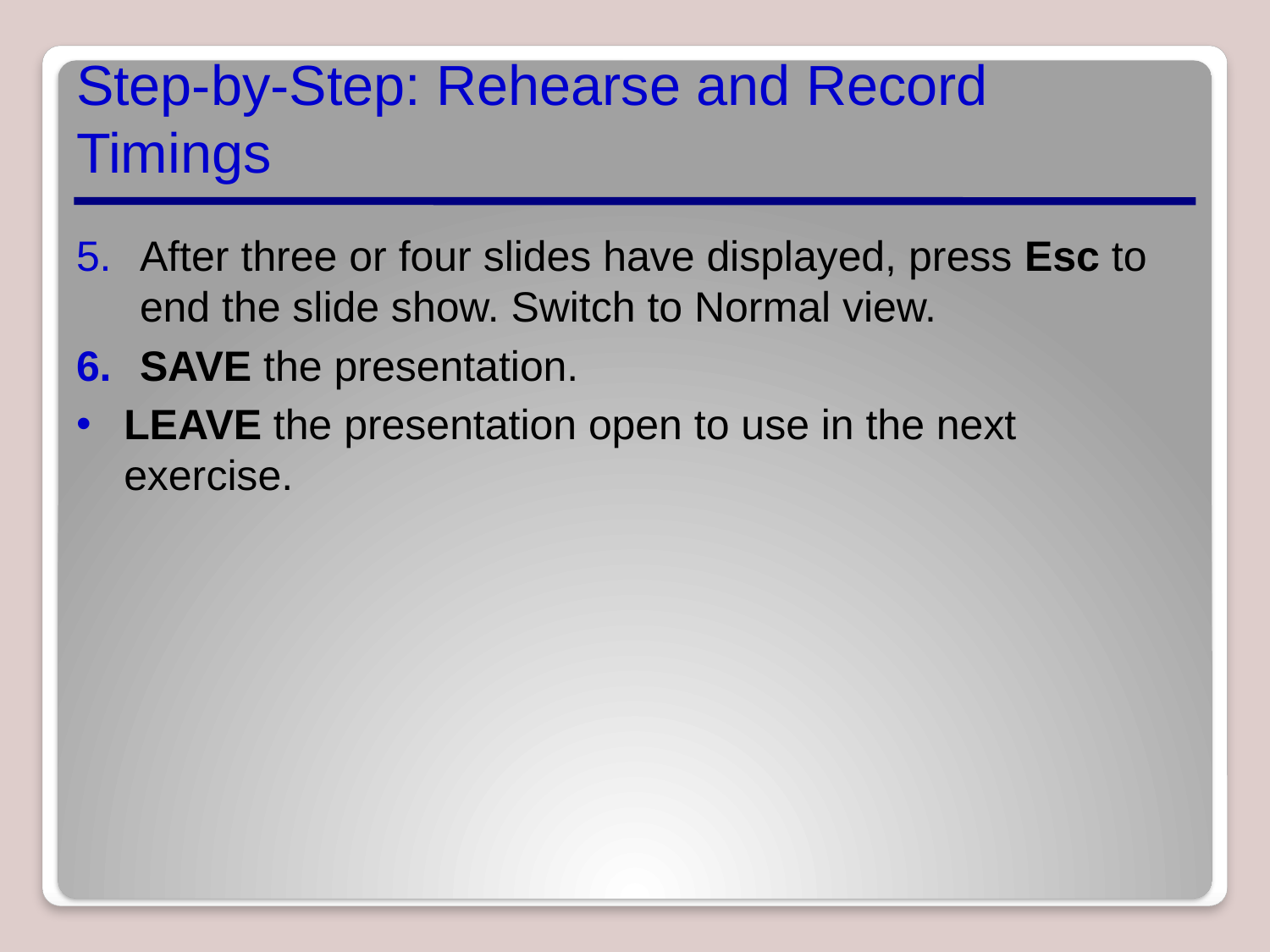

# Step-by-Step: Rehearse and Record Timings
After three or four slides have displayed, press Esc to end the slide show. Switch to Normal view.
SAVE the presentation.
LEAVE the presentation open to use in the next exercise.